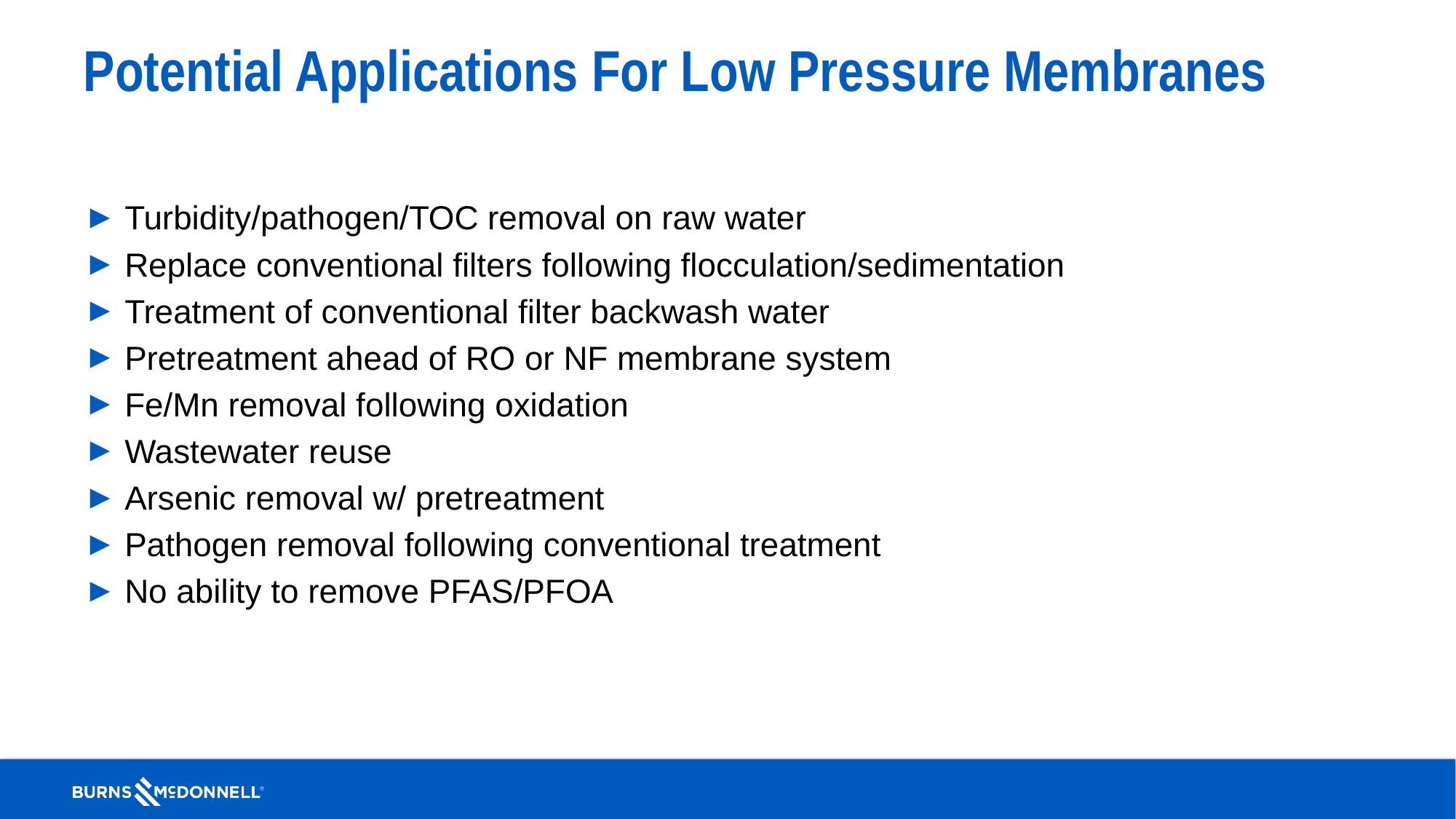

# Potential Applications For Low Pressure Membranes
Turbidity/pathogen/TOC removal on raw water
Replace conventional filters following flocculation/sedimentation
Treatment of conventional filter backwash water
Pretreatment ahead of RO or NF membrane system
Fe/Mn removal following oxidation
Wastewater reuse
Arsenic removal w/ pretreatment
Pathogen removal following conventional treatment
No ability to remove PFAS/PFOA